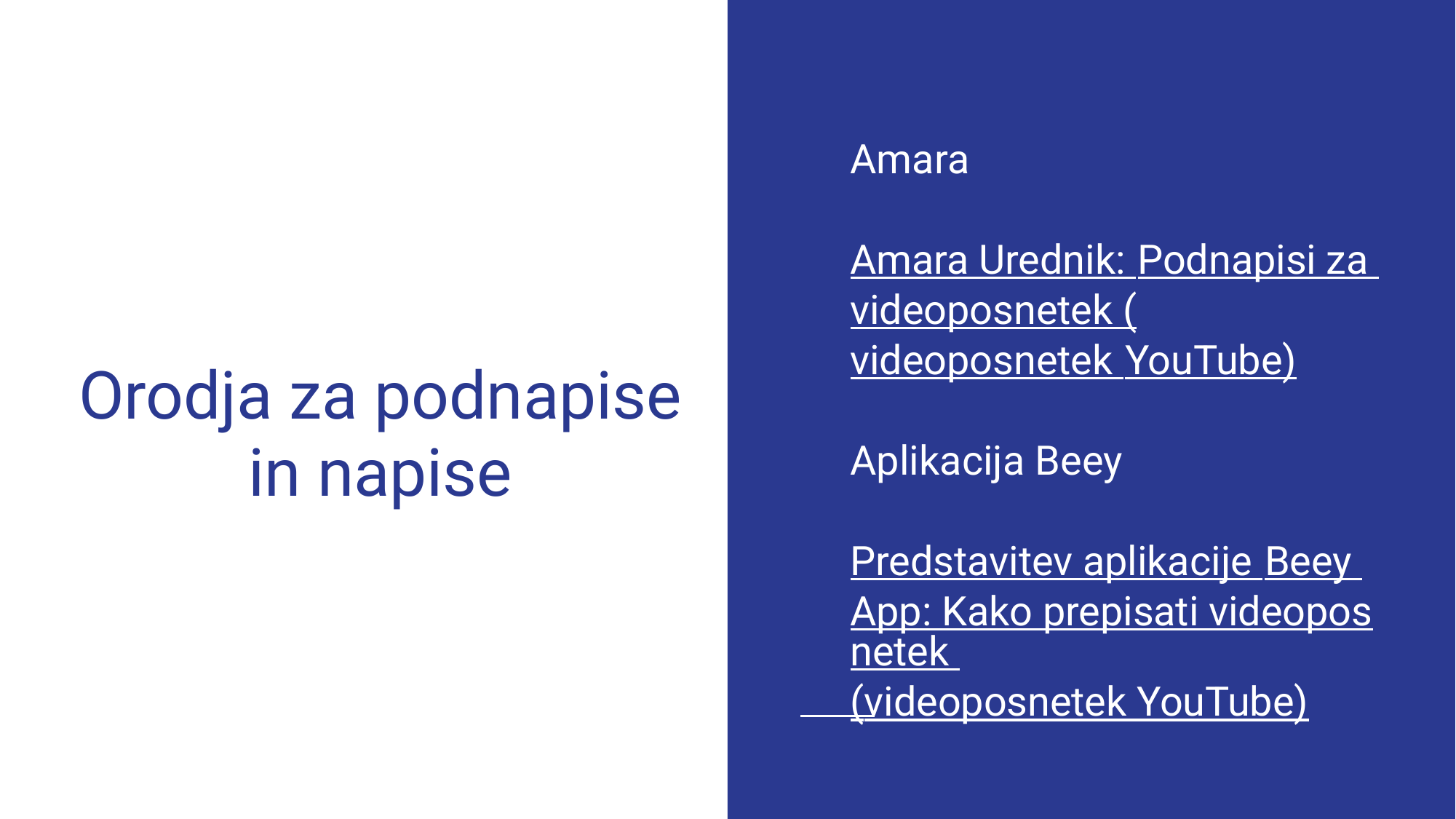

Amara

Amara Urednik: Podnapisi za videoposnetek (videoposnetek YouTube)

Aplikacija Beey
Predstavitev aplikacije Beey App: Kako prepisati videoposnetek (videoposnetek YouTube)
# Orodja za podnapise in napise